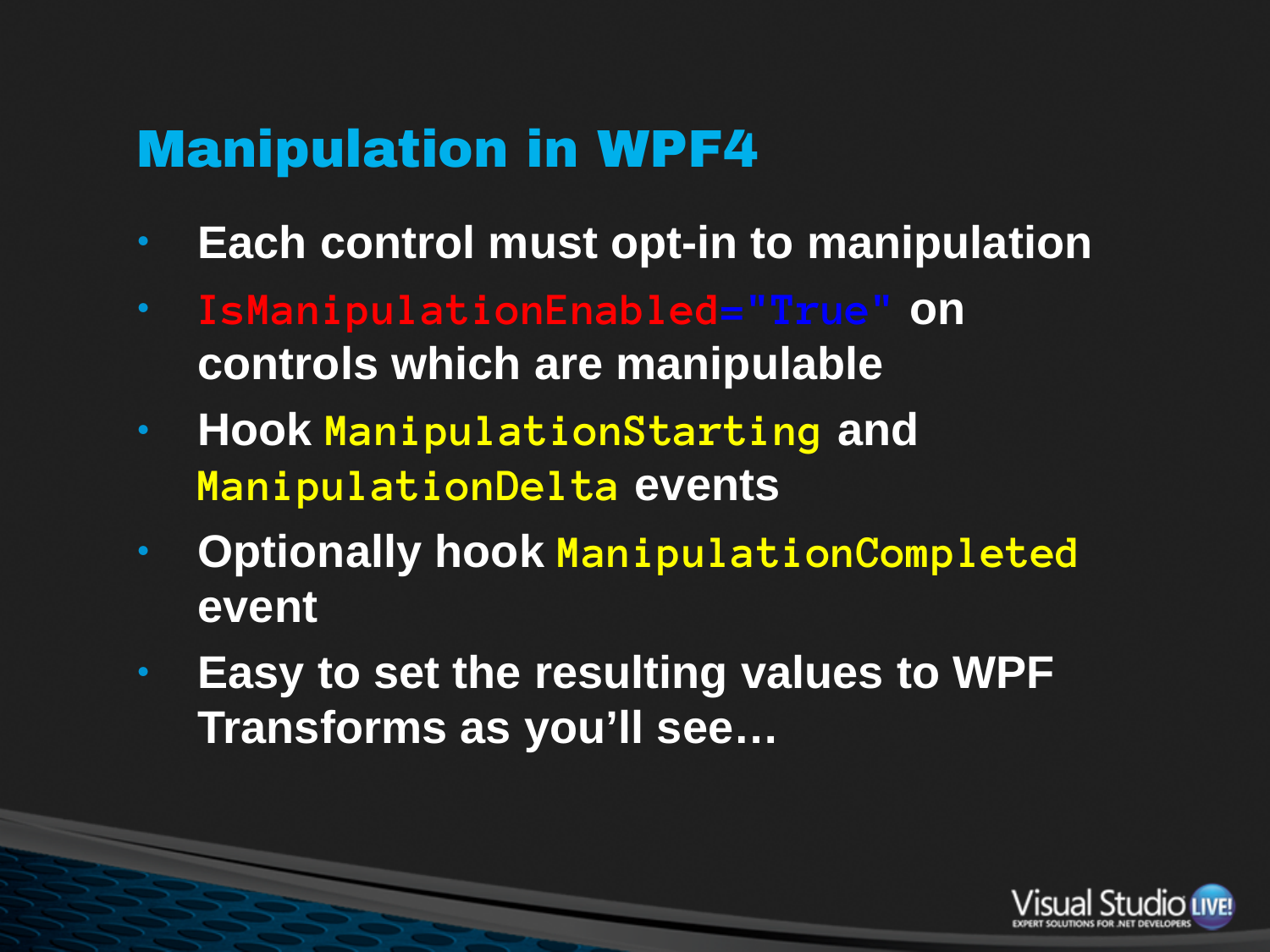

# Manipulation in WPF4
Each control must opt-in to manipulation
IsManipulationEnabled="True" on controls which are manipulable
Hook ManipulationStarting and ManipulationDelta events
Optionally hook ManipulationCompleted event
Easy to set the resulting values to WPF Transforms as you’ll see…